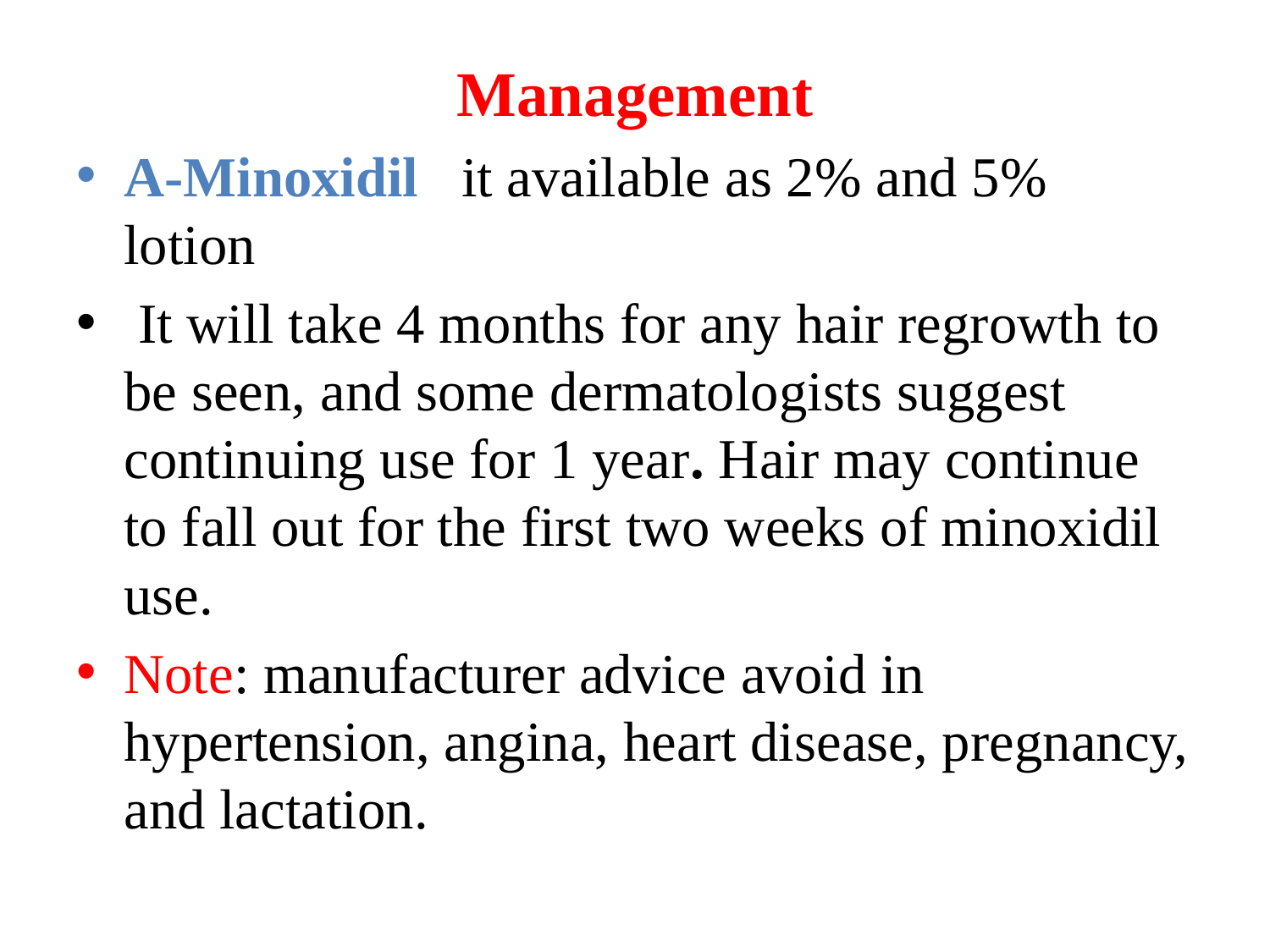

Management
A-Minoxidil   it available as 2% and 5% lotion
 It will take 4 months for any hair regrowth to be seen, and some dermatologists suggest continuing use for 1 year. Hair may continue to fall out for the first two weeks of minoxidil use.
Note: manufacturer advice avoid in hypertension, angina, heart disease, pregnancy, and lactation.